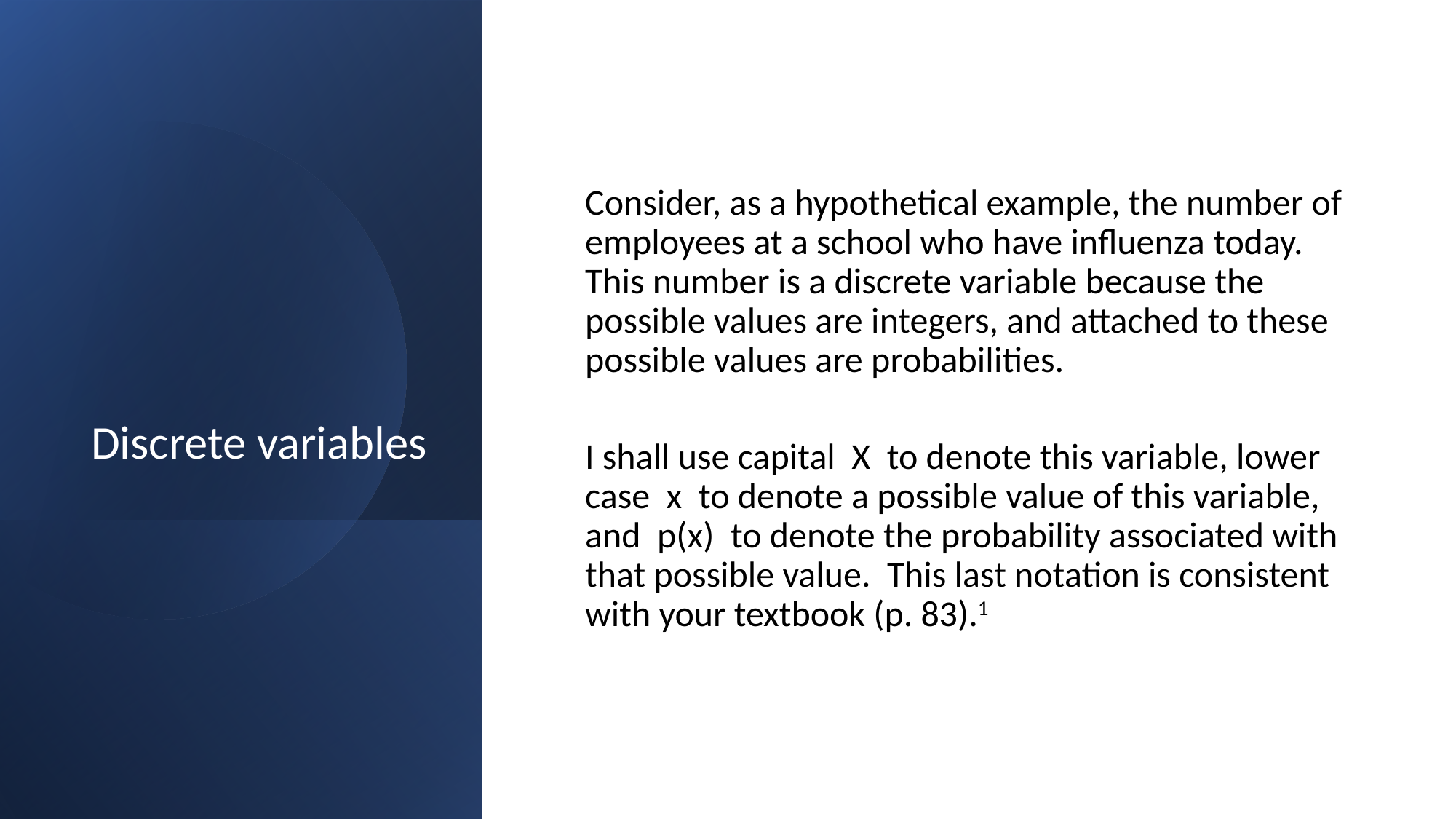

# Discrete variables
Consider, as a hypothetical example, the number of employees at a school who have influenza today.  This number is a discrete variable because the possible values are integers, and attached to these possible values are probabilities.

I shall use capital  X  to denote this variable, lower case  x  to denote a possible value of this variable, and  p(x)  to denote the probability associated with that possible value.  This last notation is consistent with your textbook (p. 83).1